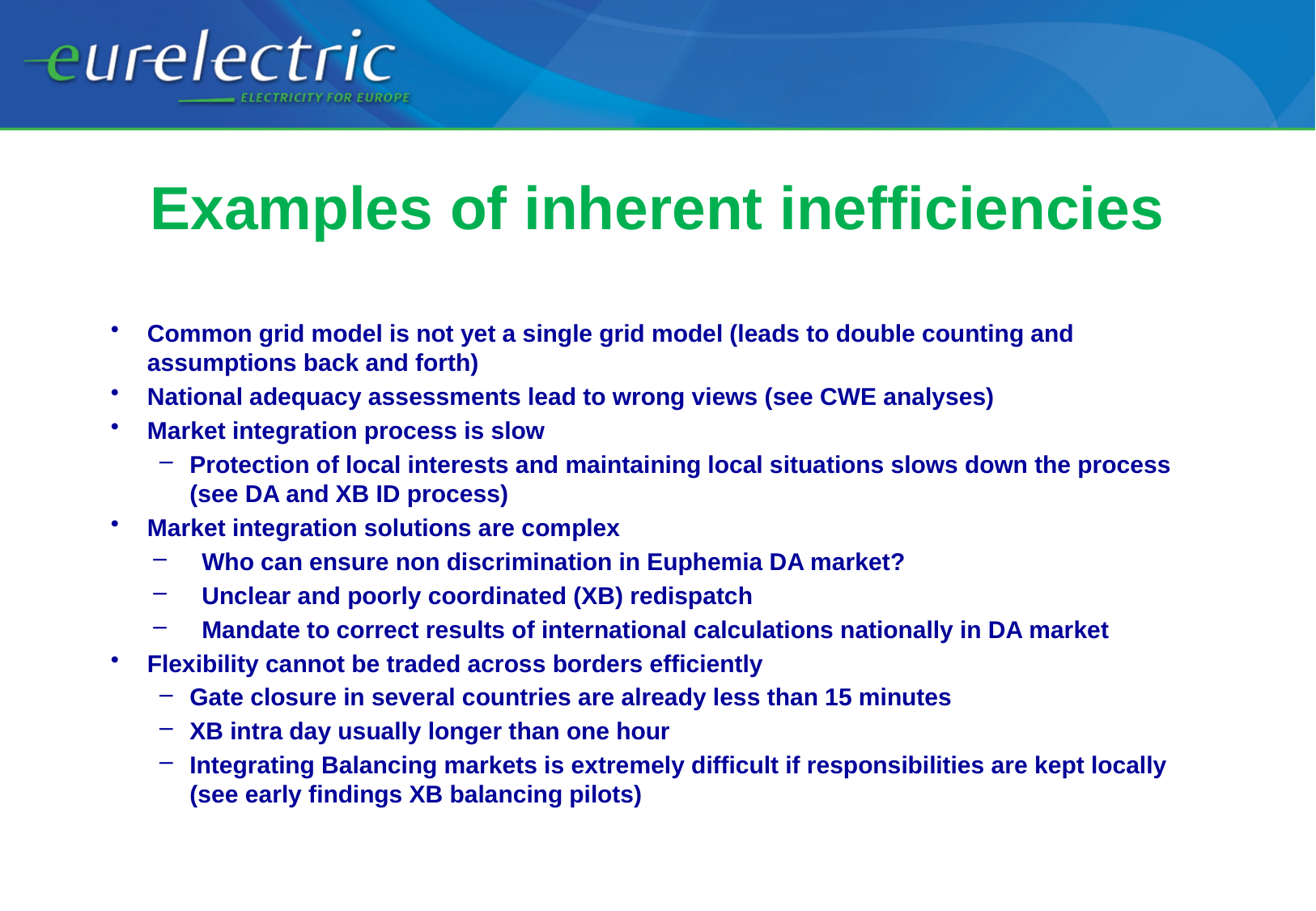

# Examples of inherent inefficiencies
Common grid model is not yet a single grid model (leads to double counting and assumptions back and forth)
National adequacy assessments lead to wrong views (see CWE analyses)
Market integration process is slow
Protection of local interests and maintaining local situations slows down the process (see DA and XB ID process)
Market integration solutions are complex
Who can ensure non discrimination in Euphemia DA market?
Unclear and poorly coordinated (XB) redispatch
Mandate to correct results of international calculations nationally in DA market
Flexibility cannot be traded across borders efficiently
Gate closure in several countries are already less than 15 minutes
XB intra day usually longer than one hour
Integrating Balancing markets is extremely difficult if responsibilities are kept locally (see early findings XB balancing pilots)